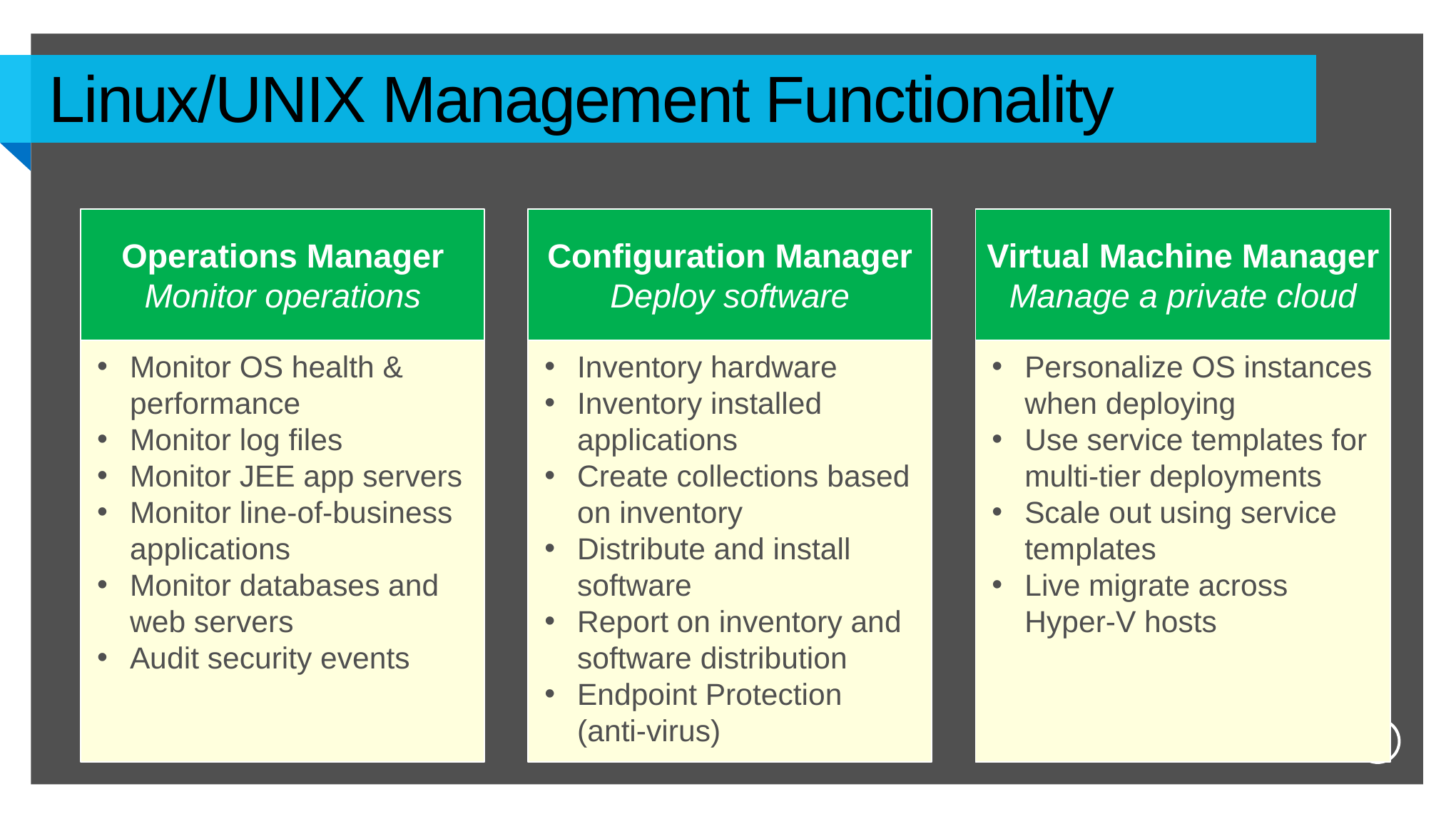

# Linux/UNIX Management Functionality
Operations Manager
Monitor operations
Configuration Manager
Deploy software
Virtual Machine Manager
Manage a private cloud
Monitor OS health & performance
Monitor log files
Monitor JEE app servers
Monitor line-of-business applications
Monitor databases and web servers
Audit security events
Inventory hardware
Inventory installed applications
Create collections based on inventory
Distribute and install software
Report on inventory and software distribution
Endpoint Protection (anti-virus)

Personalize OS instances when deploying
Use service templates for multi-tier deployments
Scale out using service templates
Live migrate across Hyper-V hosts